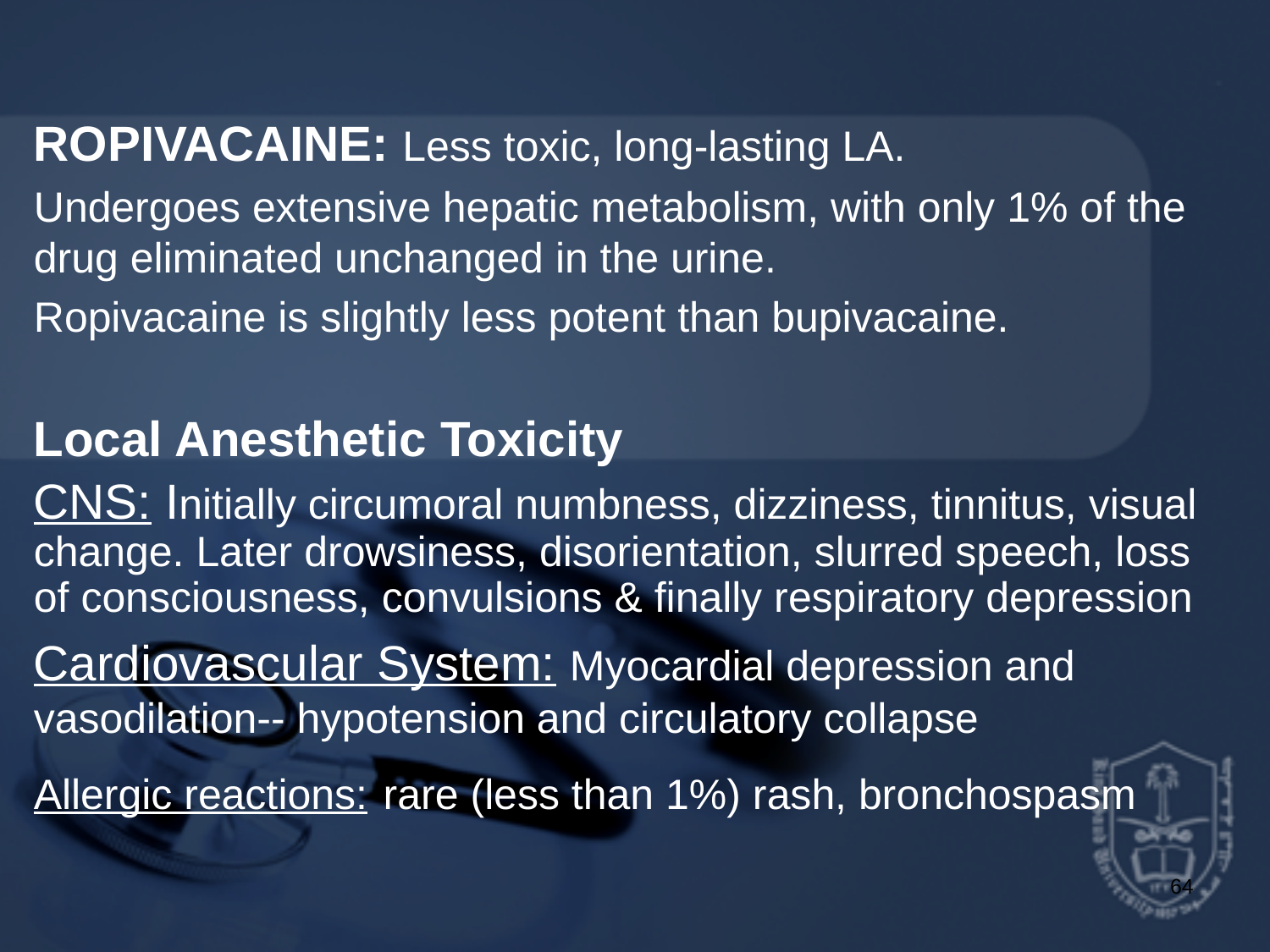

ROPIVACAINE: Less toxic, long-lasting LA.
Undergoes extensive hepatic metabolism, with only 1% of the drug eliminated unchanged in the urine.
Ropivacaine is slightly less potent than bupivacaine.

Local Anesthetic Toxicity
CNS: Initially circumoral numbness, dizziness, tinnitus, visual change. Later drowsiness, disorientation, slurred speech, loss of consciousness, convulsions & finally respiratory depression
Cardiovascular System: Myocardial depression and vasodilation-- hypotension and circulatory collapse
Allergic reactions: rare (less than 1%) rash, bronchospasm

64